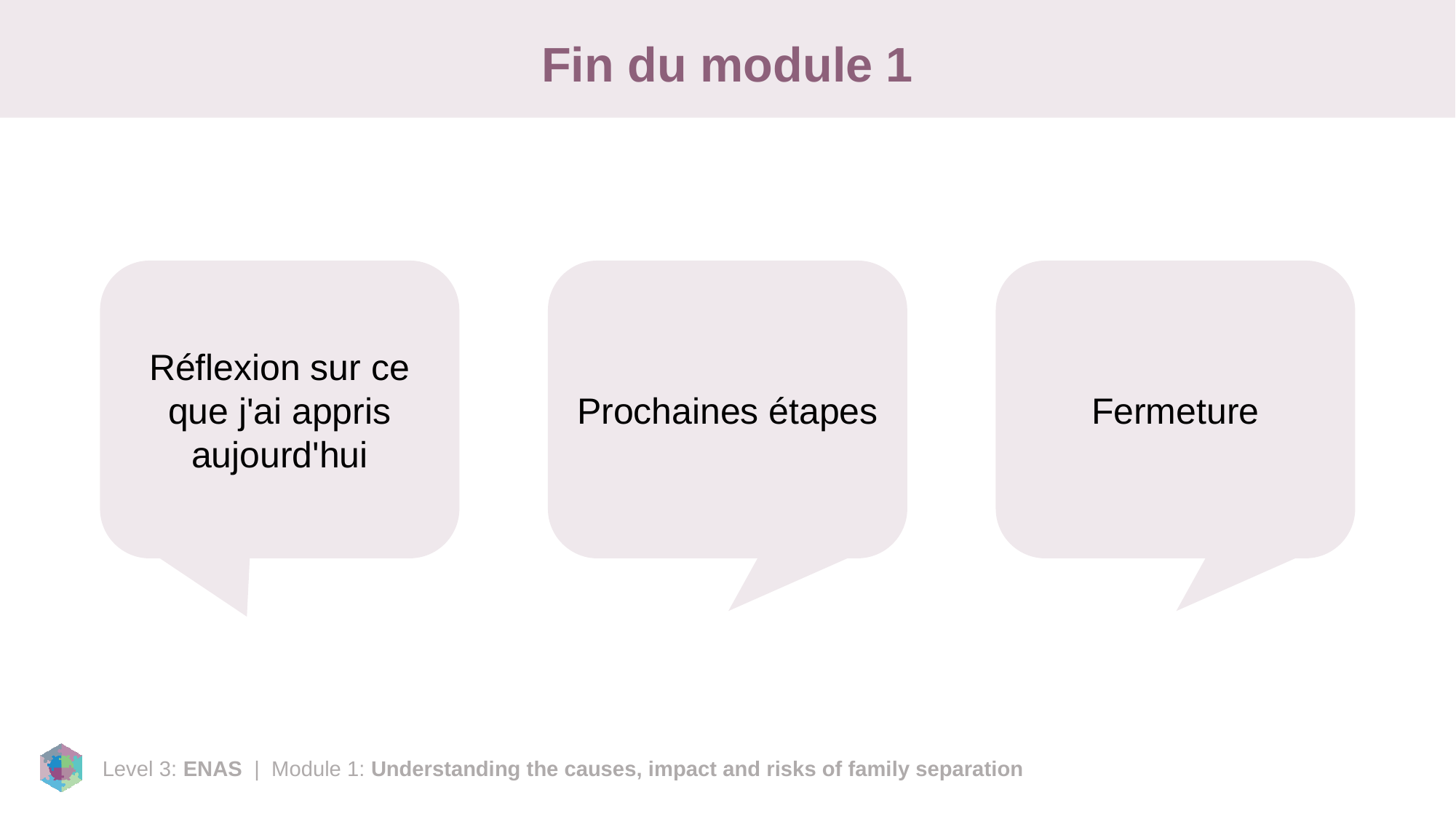

# Fin du module 1
Réflexion sur ce que j'ai appris aujourd'hui
Prochaines étapes
Fermeture